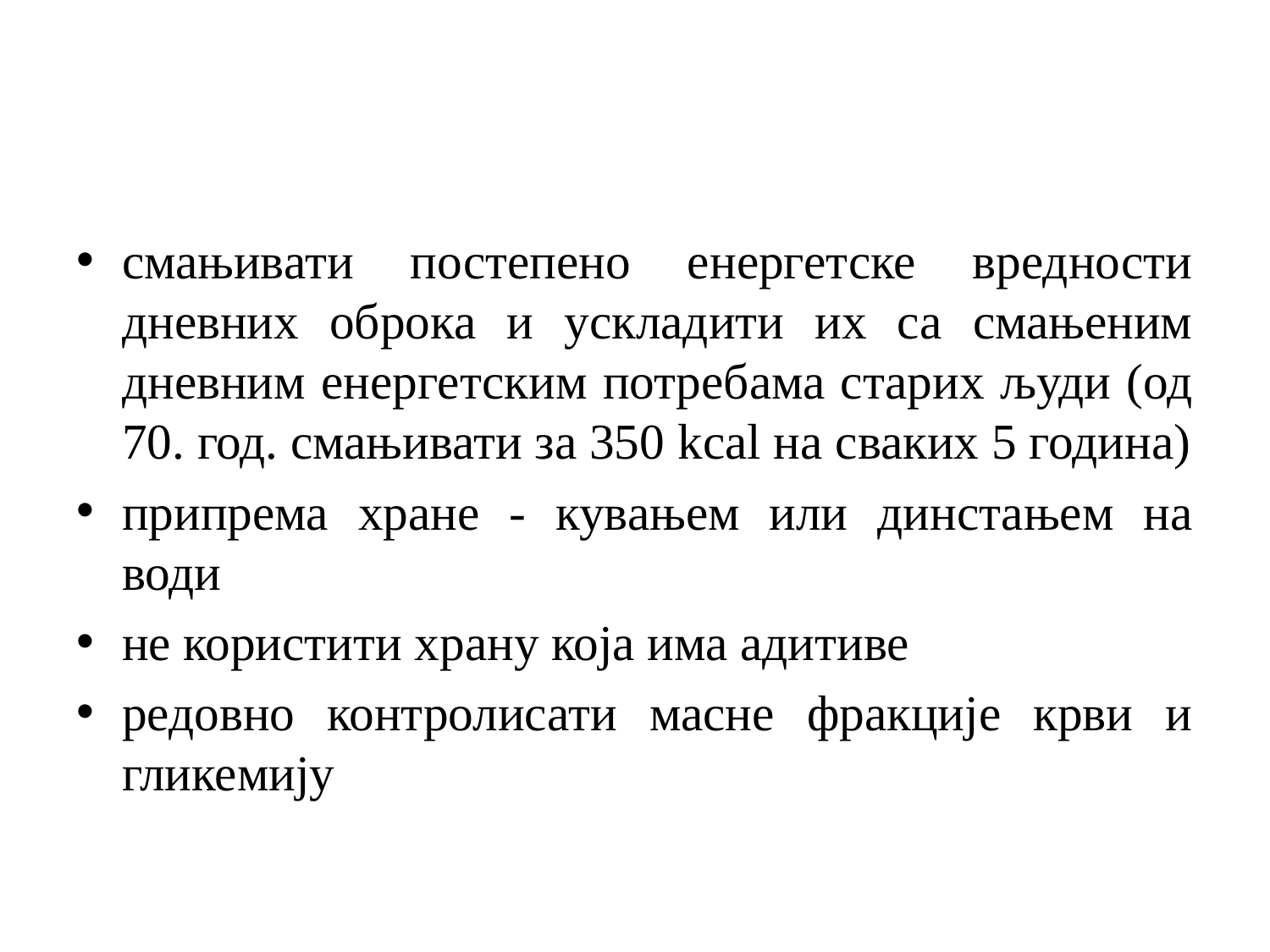

смањивати постепено енергетске вредности дневних оброка и ускладити их са смањеним дневним енергетским потребама старих људи (од 70. год. смањивати за 350 kcal на сваких 5 година)
припрема хране - кувањем или динстањем на води
не користити храну која има адитиве
редовно контролисати масне фракције крви и гликемију